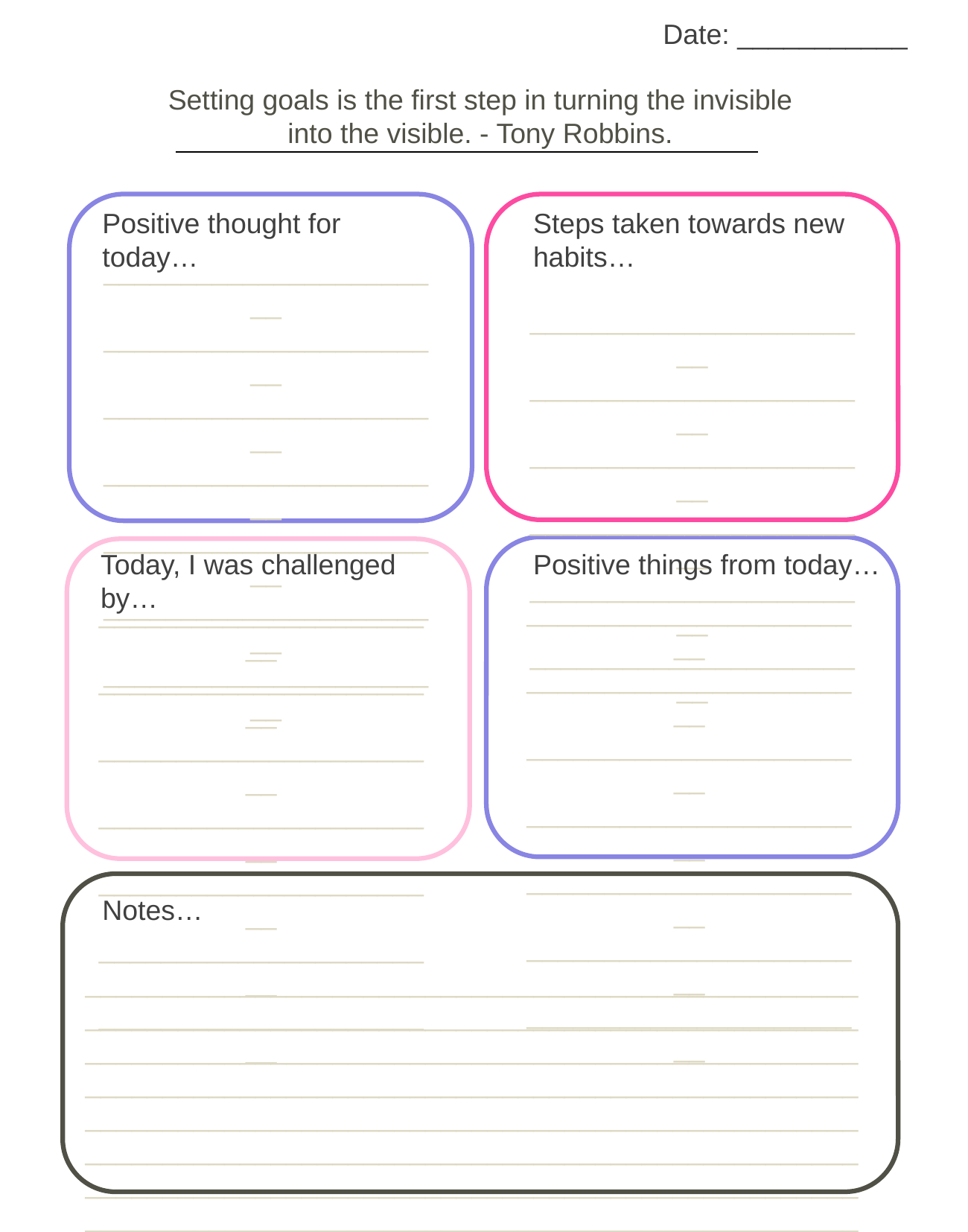

Date: ___________
Setting goals is the first step in turning the invisible into the visible. - Tony Robbins.
AFFIRMATION

Positive thought for today…
Steps taken towards new habits…
_______________________
_______________________
_______________________
_______________________
_______________________
_______________________
_______________________

_______________________
_______________________
_______________________
_______________________
_______________________
_______________________

Today, I was challenged by…
Positive things from today…
_______________________
_______________________
_______________________
_______________________
_______________________
_______________________
_______________________

_______________________
_______________________
_______________________
_______________________
_______________________
_______________________
_______________________

Notes…
________________________________________________________________________________________________________________________________________________________________________________________________________________________________________________________________________________________________________________________________________________________________________________________________________________________